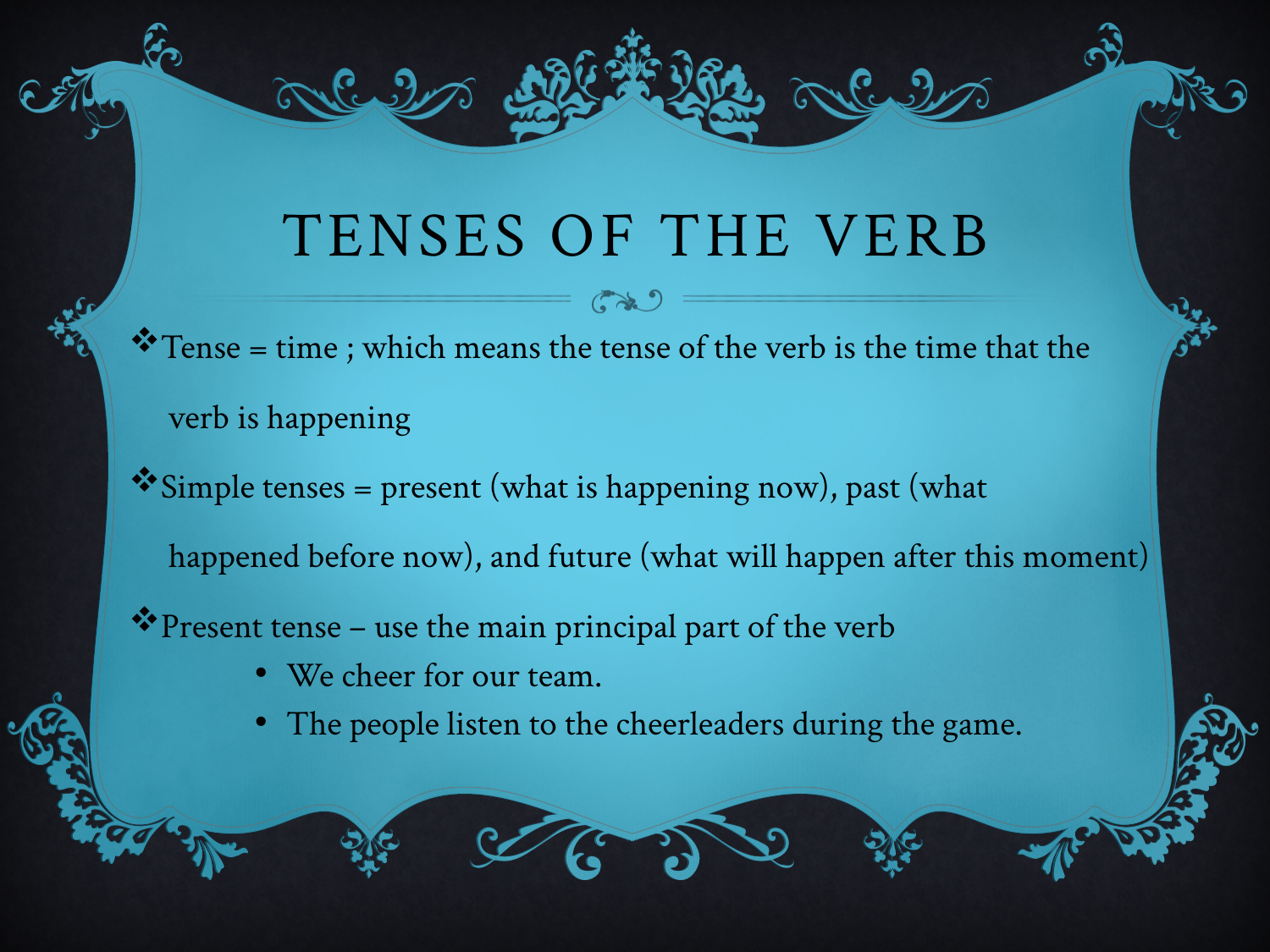

# Tenses of the verb
Tense = time ; which means the tense of the verb is the time that the
     verb is happening
Simple tenses = present (what is happening now), past (what
     happened before now), and future (what will happen after this moment)
Present tense – use the main principal part of the verb
We cheer for our team.
The people listen to the cheerleaders during the game.